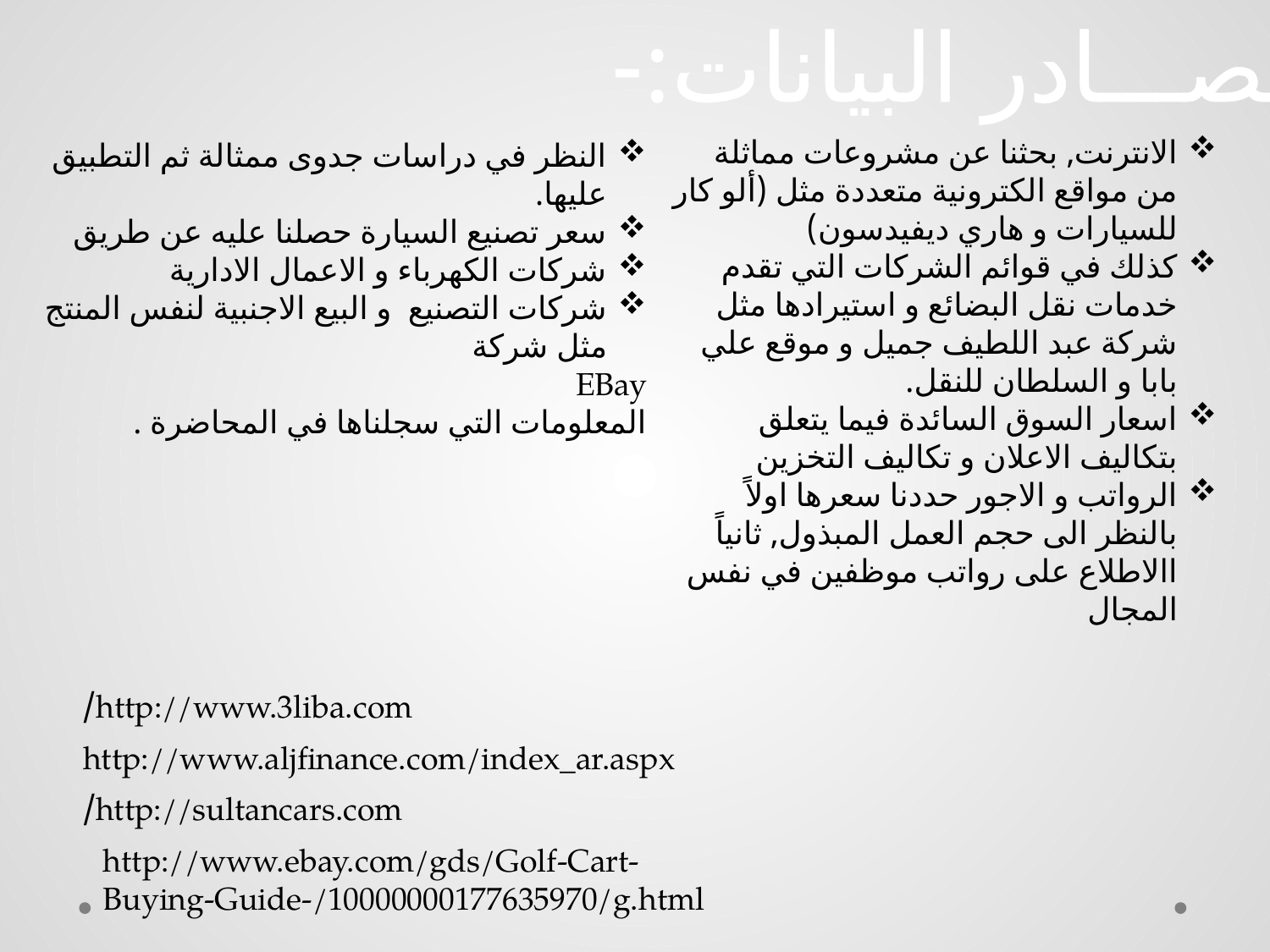

مصـــادر البيانات:-
الانترنت, بحثنا عن مشروعات مماثلة من مواقع الكترونية متعددة مثل (ألو كار للسيارات و هاري ديفيدسون)
كذلك في قوائم الشركات التي تقدم خدمات نقل البضائع و استيرادها مثل شركة عبد اللطيف جميل و موقع علي بابا و السلطان للنقل.
اسعار السوق السائدة فيما يتعلق بتكاليف الاعلان و تكاليف التخزين
الرواتب و الاجور حددنا سعرها اولاً بالنظر الى حجم العمل المبذول, ثانياً االاطلاع على رواتب موظفين في نفس المجال

النظر في دراسات جدوى ممثالة ثم التطبيق عليها.
سعر تصنيع السيارة حصلنا عليه عن طريق
شركات الكهرباء و الاعمال الادارية
شركات التصنيع  و البيع الاجنبية لنفس المنتج مثل شركة
EBay
المعلومات التي سجلناها في المحاضرة .
http://www.3liba.com/
http://www.aljfinance.com/index_ar.aspx
http://sultancars.com/
http://www.ebay.com/gds/Golf-Cart-Buying-Guide-/10000000177635970/g.html